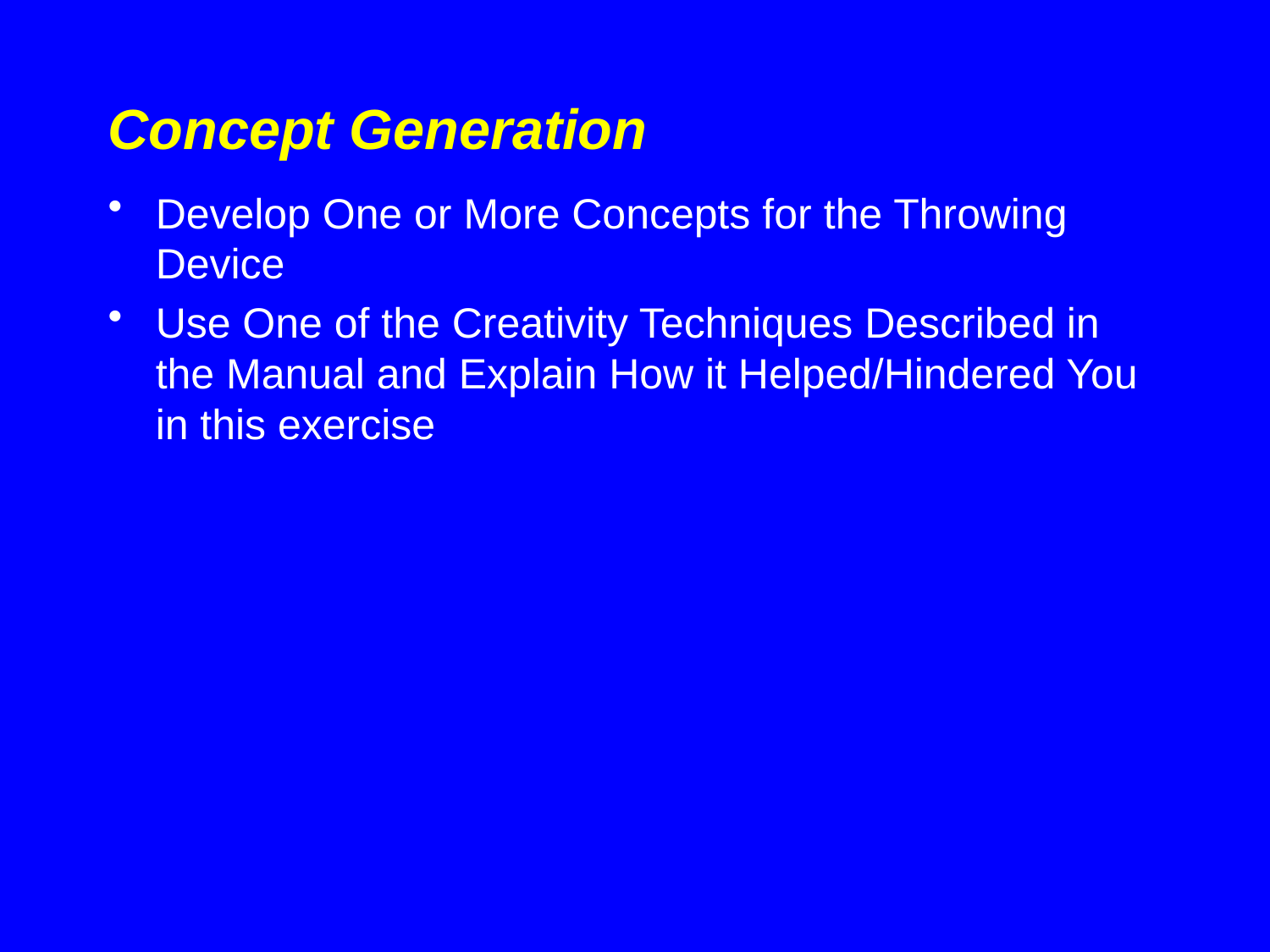

# Concept Generation
Develop One or More Concepts for the Throwing Device
Use One of the Creativity Techniques Described in the Manual and Explain How it Helped/Hindered You in this exercise